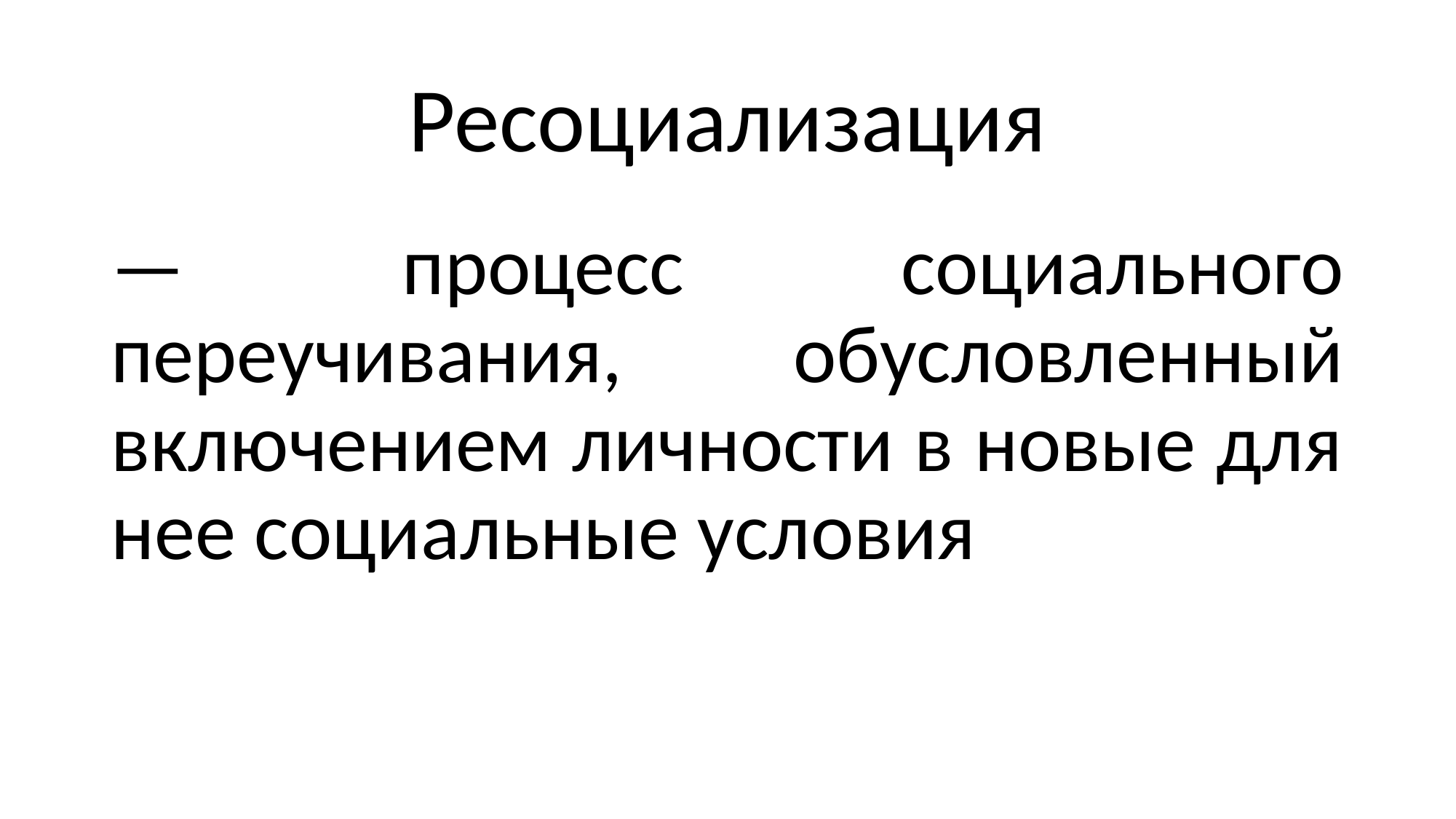

# Ресоциализация
— процесс социального переучивания, обусловленный включением личности в новые для нее социальные условия